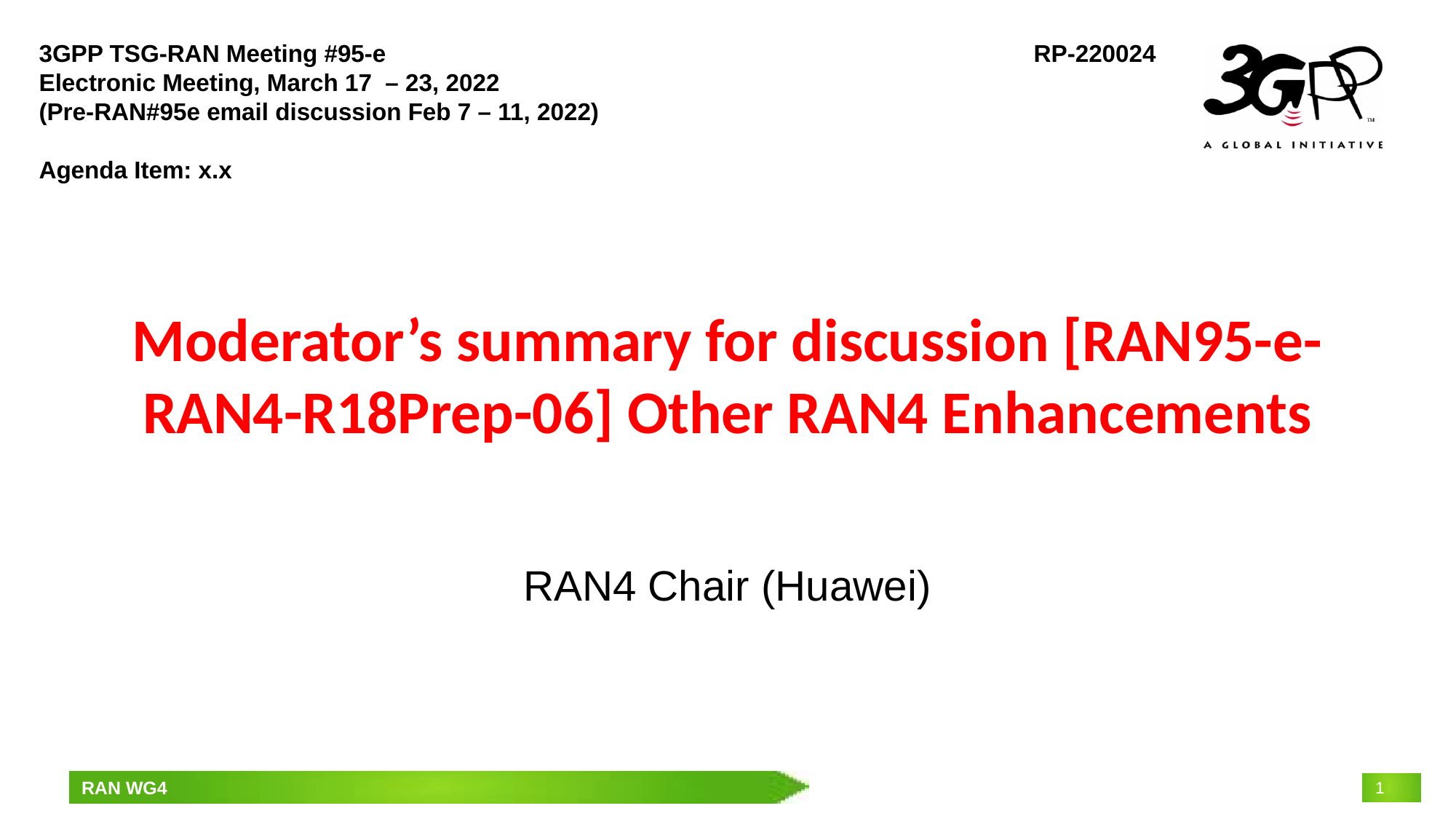

3GPP TSG-RAN Meeting #95-e
Electronic Meeting, March 17  – 23, 2022
(Pre-RAN#95e email discussion Feb 7 – 11, 2022)

Agenda Item: x.x

 RP-220024
# Moderator’s summary for discussion [RAN95-e-RAN4-R18Prep-06] Other RAN4 Enhancements
RAN4 Chair (Huawei)